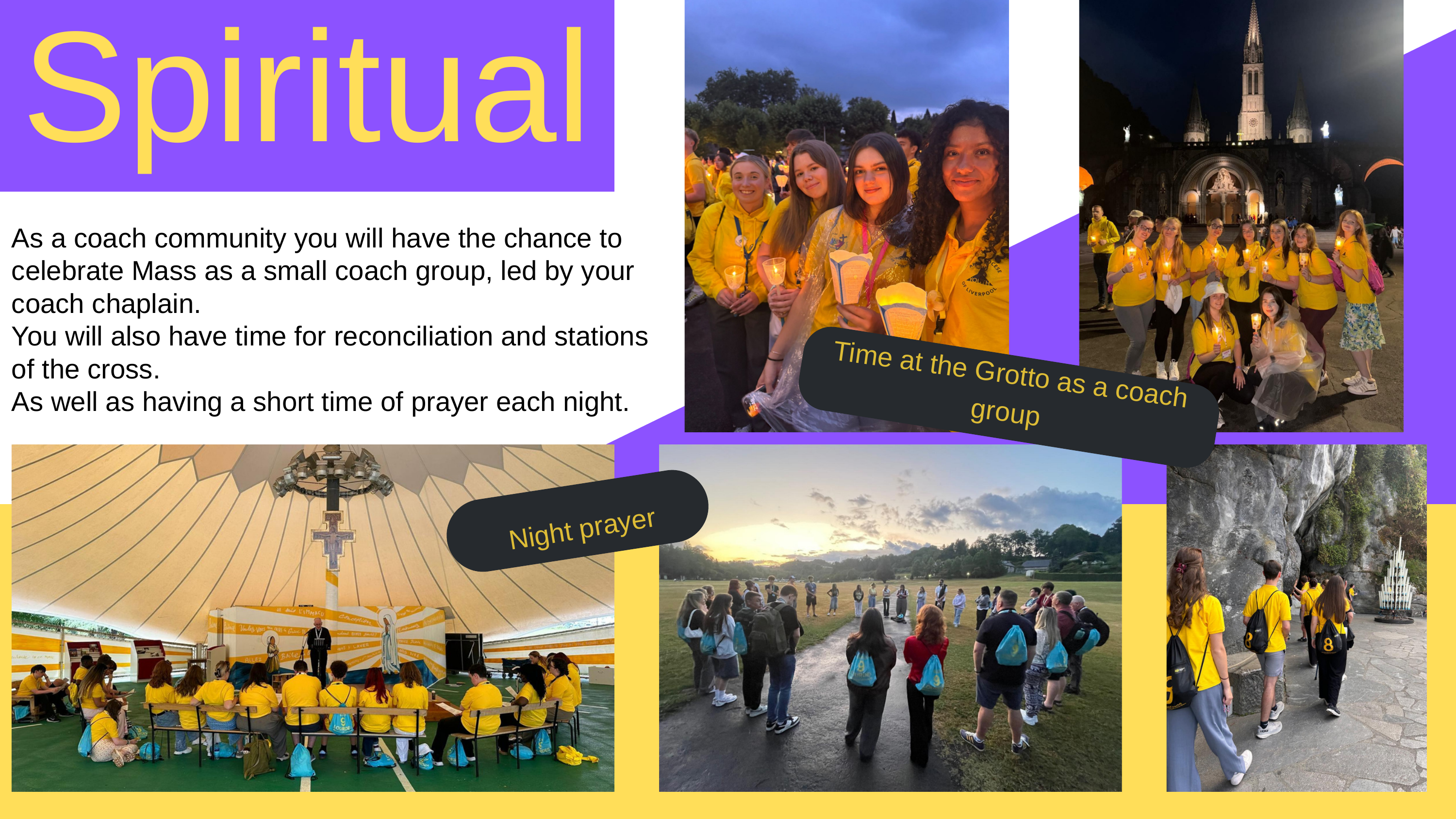

Spiritual
As a coach community you will have the chance to celebrate Mass as a small coach group, led by your coach chaplain.
You will also have time for reconciliation and stations of the cross.
As well as having a short time of prayer each night.
Time at the Grotto as a coach group

Night prayer